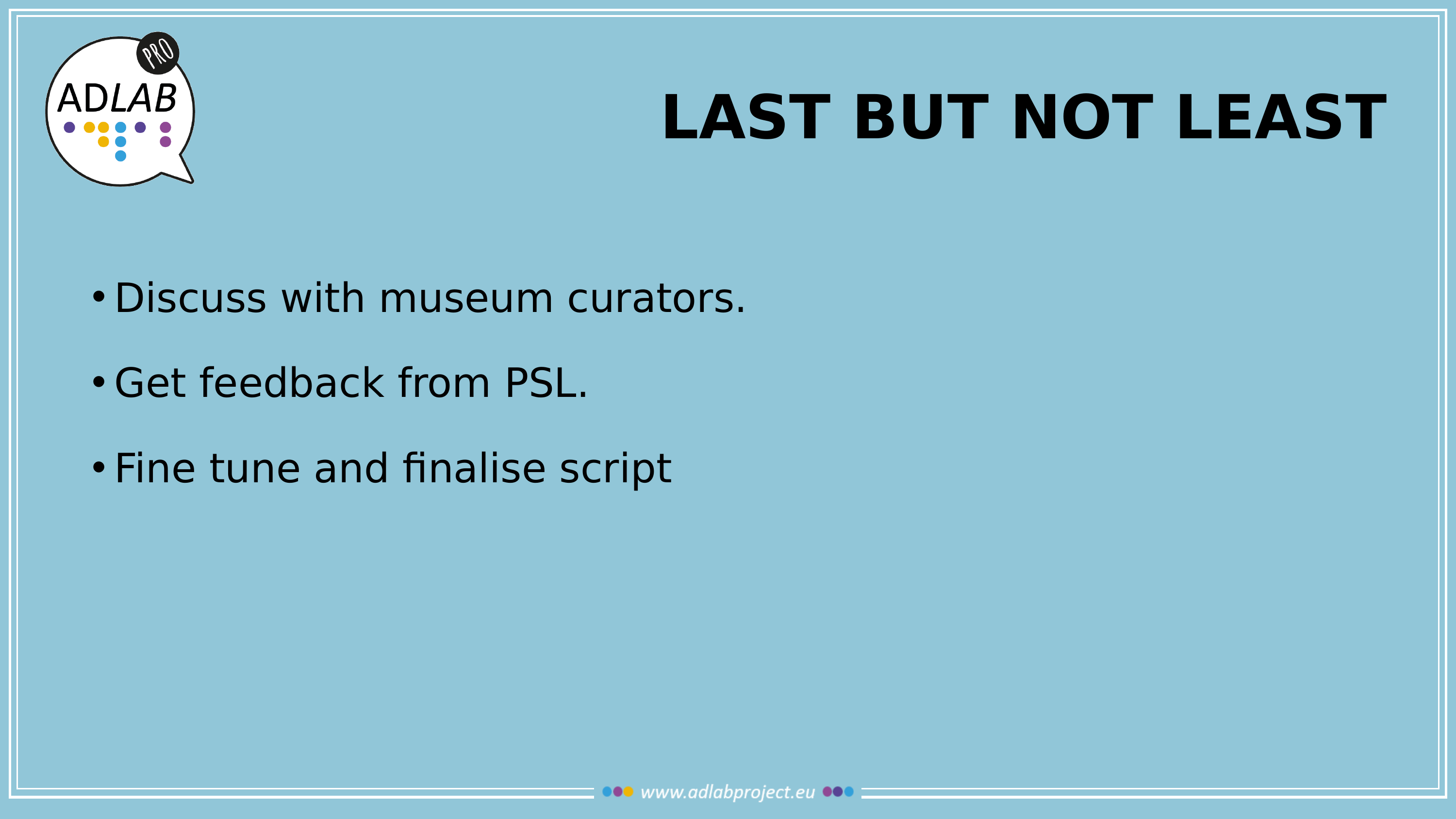

# Last but not least
Discuss with museum curators.
Get feedback from PSL.
Fine tune and finalise script